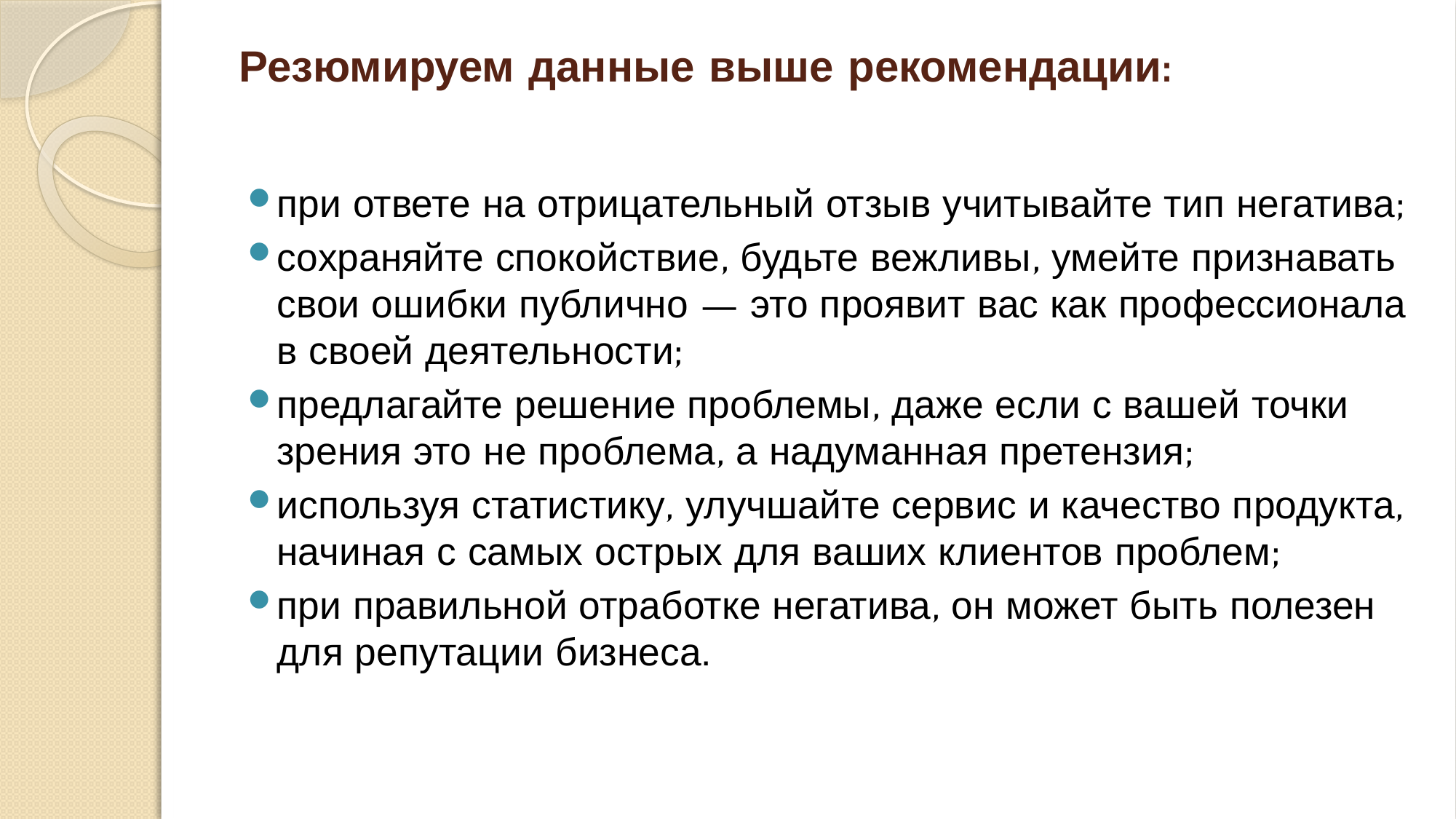

# Резюмируем данные выше рекомендации:
при ответе на отрицательный отзыв учитывайте тип негатива;
сохраняйте спокойствие, будьте вежливы, умейте признавать свои ошибки публично — это проявит вас как профессионала в своей деятельности;
предлагайте решение проблемы, даже если с вашей точки зрения это не проблема, а надуманная претензия;
используя статистику, улучшайте сервис и качество продукта, начиная с самых острых для ваших клиентов проблем;
при правильной отработке негатива, он может быть полезен для репутации бизнеса.